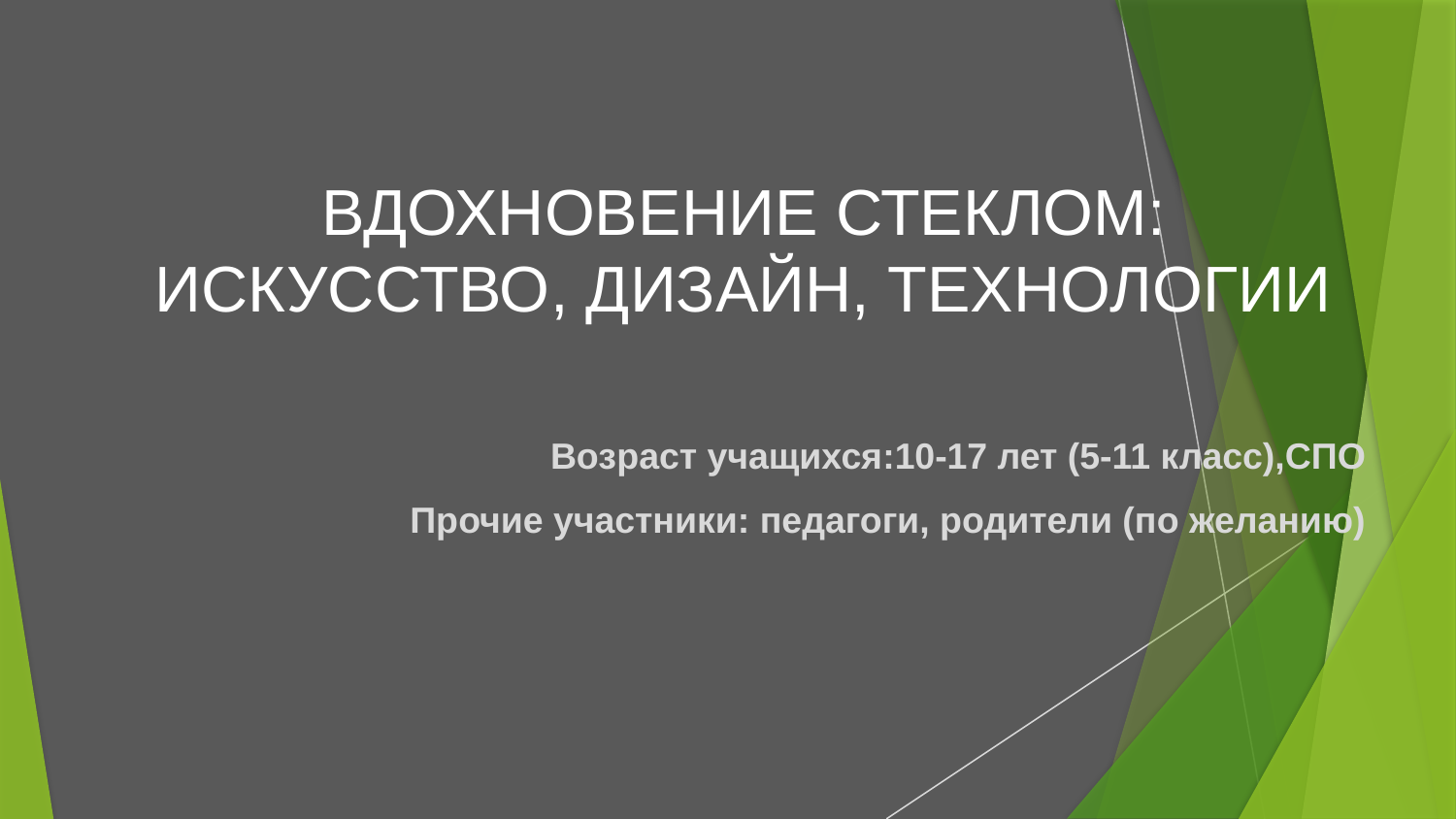

ВДОХНОВЕНИЕ СТЕКЛОМ: ИСКУССТВО, ДИЗАЙН, ТЕХНОЛОГИИ

Возраст учащихся:10-17 лет (5-11 класс),СПО
Прочие участники: педагоги, родители (по желанию)